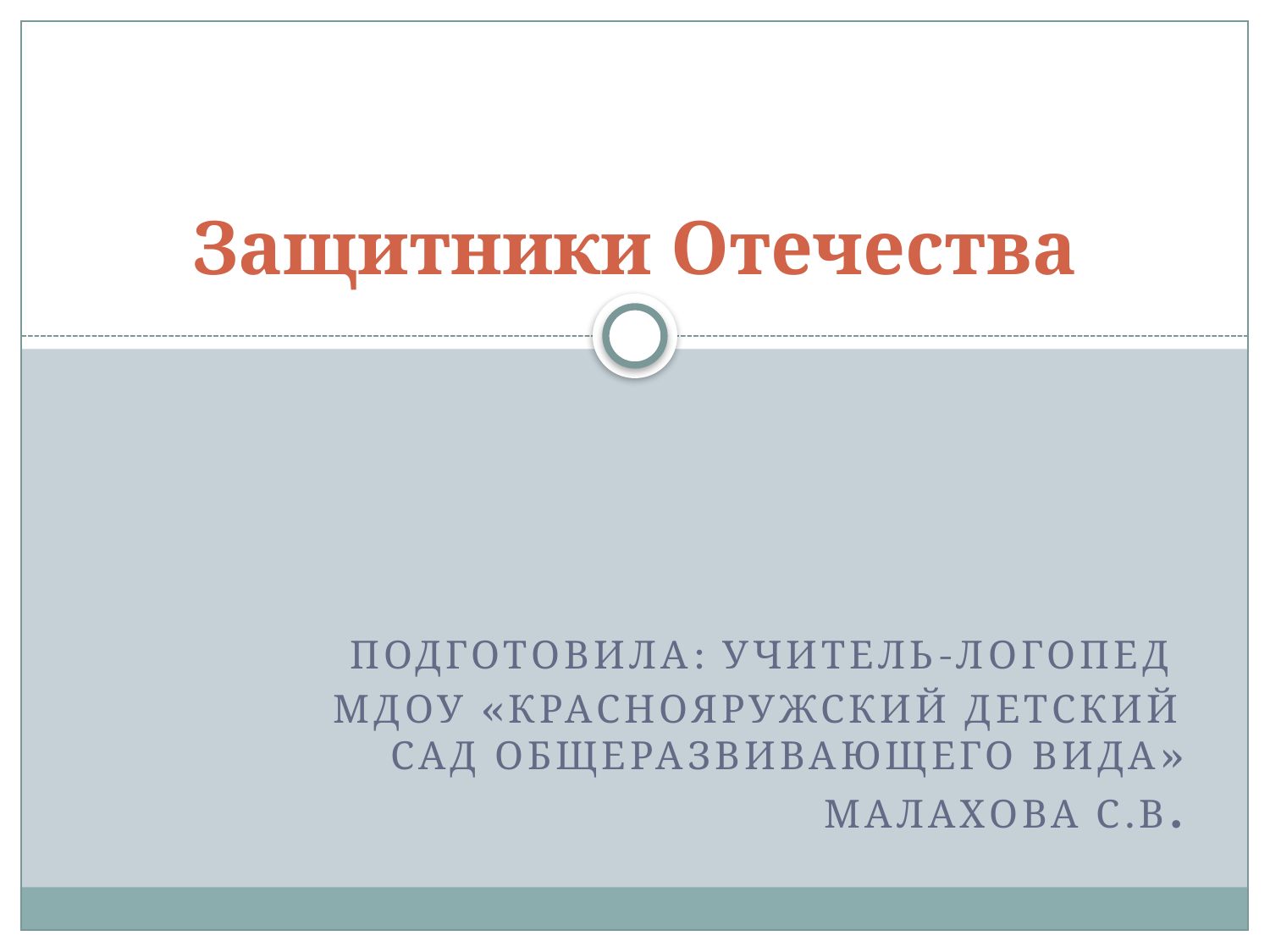

# Защитники Отечества
Подготовила: учитель-логопед
МДОУ «Краснояружский детский сад общеразвивающего вида»
Малахова С.В.